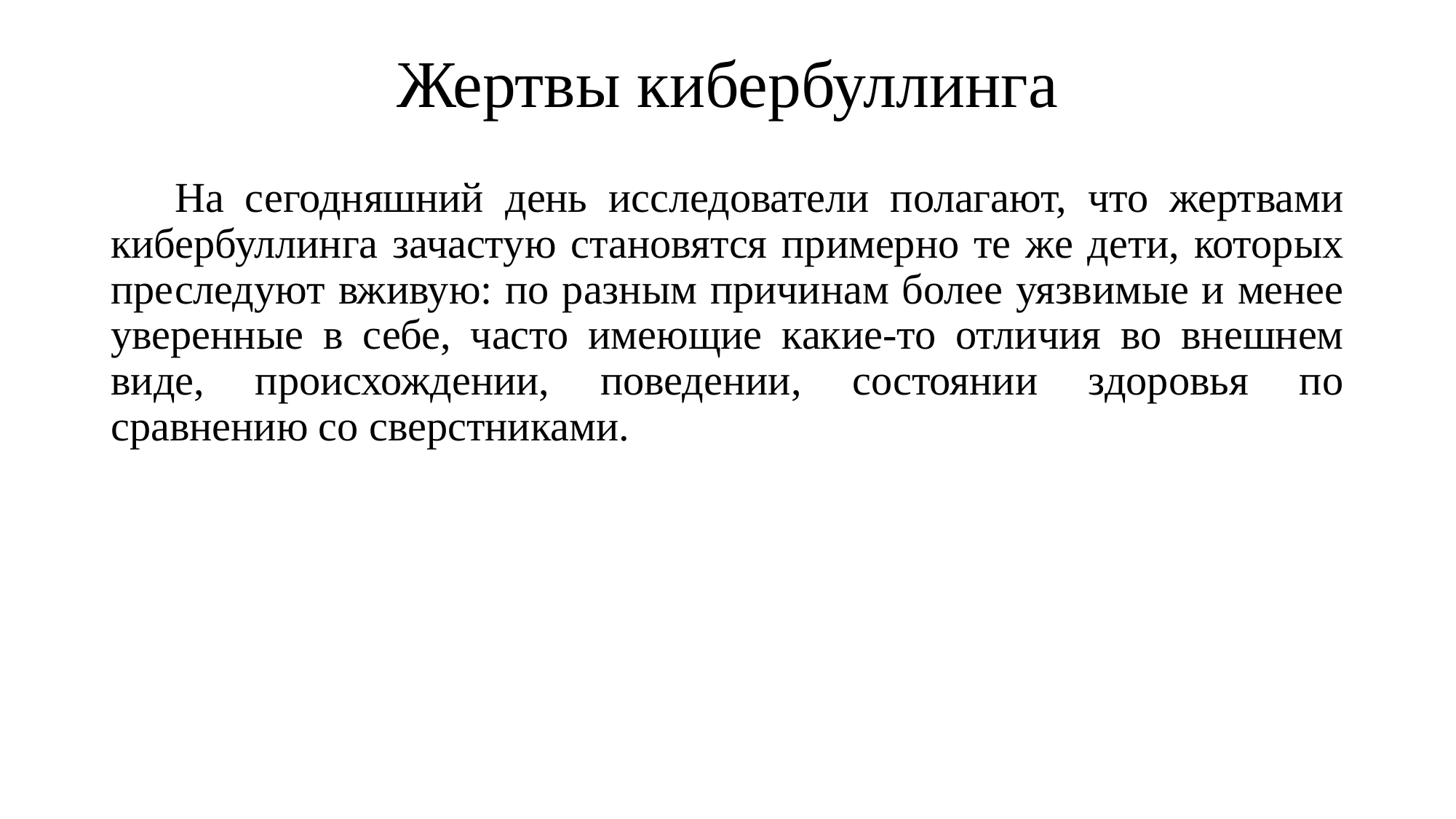

# Жертвы кибербуллинга
   На сегодняшний день исследователи полагают, что жертвами кибербуллинга зачастую становятся примерно те же дети, которых преследуют вживую: по разным причинам более уязвимые и менее уверенные в себе, часто имеющие какие-то отличия во внешнем виде, происхождении, поведении, состоянии здоровья по сравнению со сверстниками.